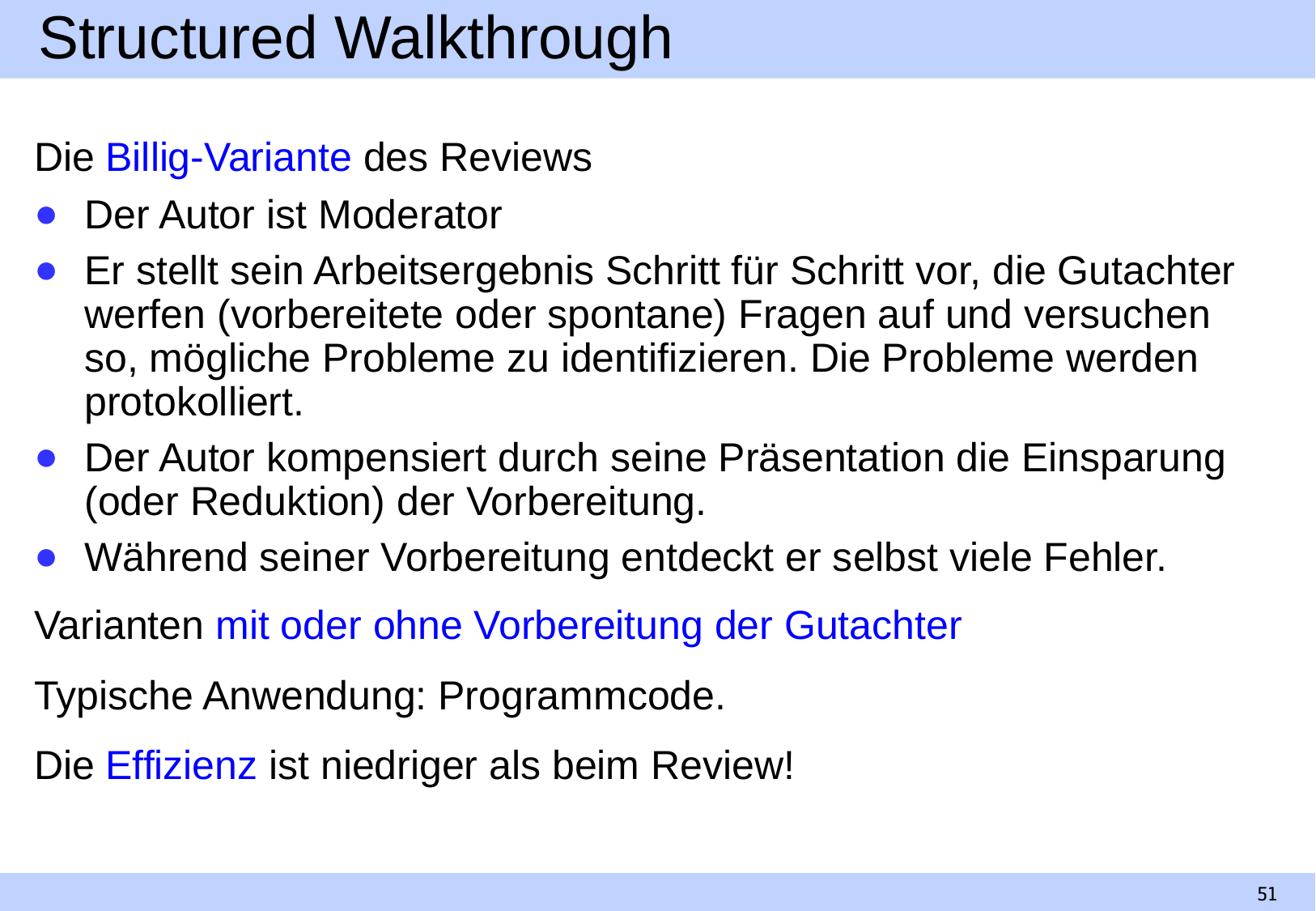

# Structured Walkthrough
Die Billig-Variante des Reviews
Der Autor ist Moderator
Er stellt sein Arbeitsergebnis Schritt für Schritt vor, die Gutachter werfen (vorbereitete oder spontane) Fragen auf und versuchen so, mögliche Probleme zu identifizieren. Die Probleme werden protokolliert.
Der Autor kompensiert durch seine Präsentation die Einsparung (oder Reduktion) der Vorbereitung.
Während seiner Vorbereitung entdeckt er selbst viele Fehler.
Varianten mit oder ohne Vorbereitung der Gutachter
Typische Anwendung: Programmcode.
Die Effizienz ist niedriger als beim Review!

51